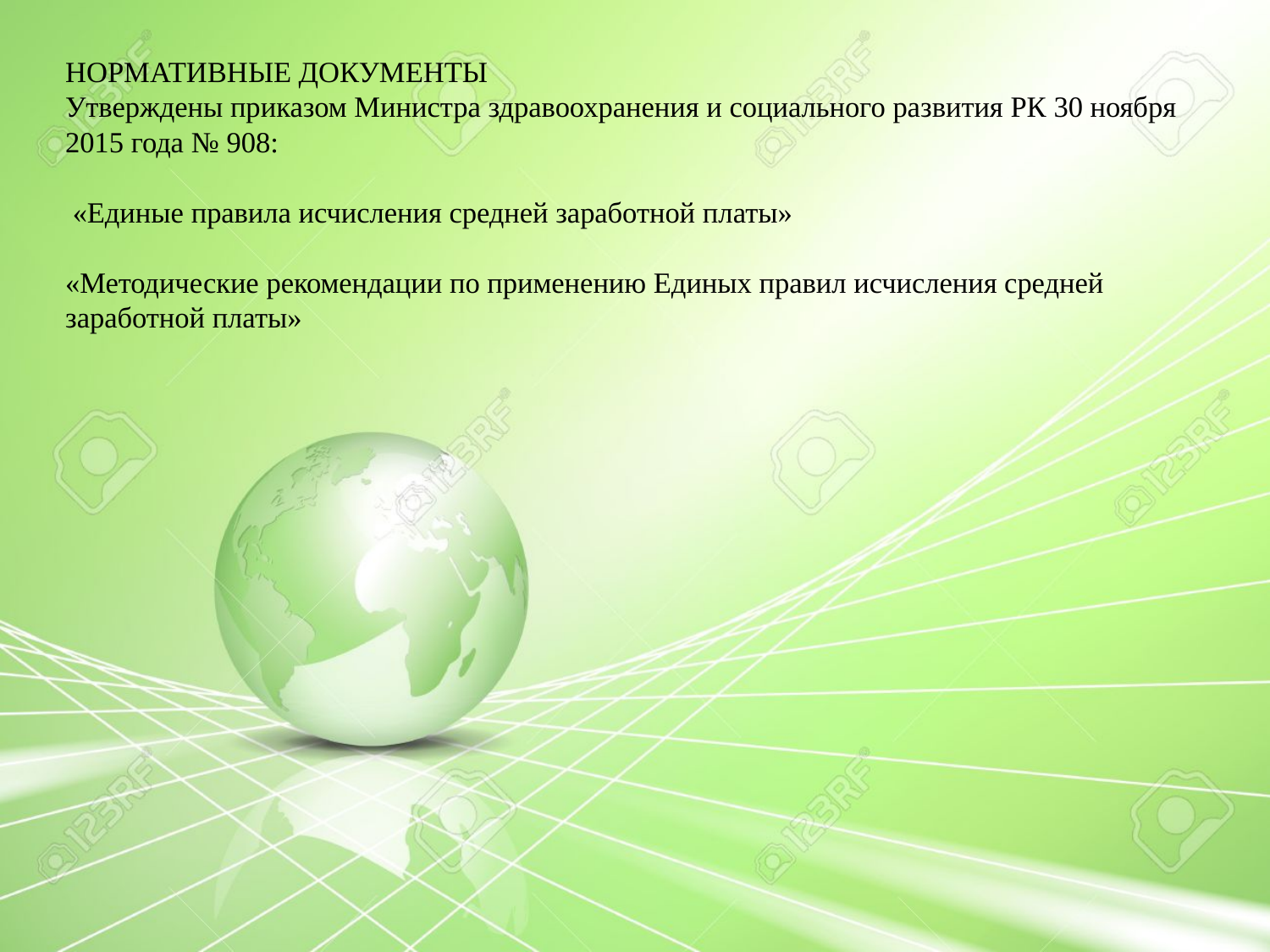

НОРМАТИВНЫЕ ДОКУМЕНТЫ
Утверждены приказом Министра здравоохранения и социального развития РК 30 ноября 2015 года № 908:

 «Единые правила исчисления средней заработной платы»

«Методические рекомендации по применению Единых правил исчисления средней заработной платы»